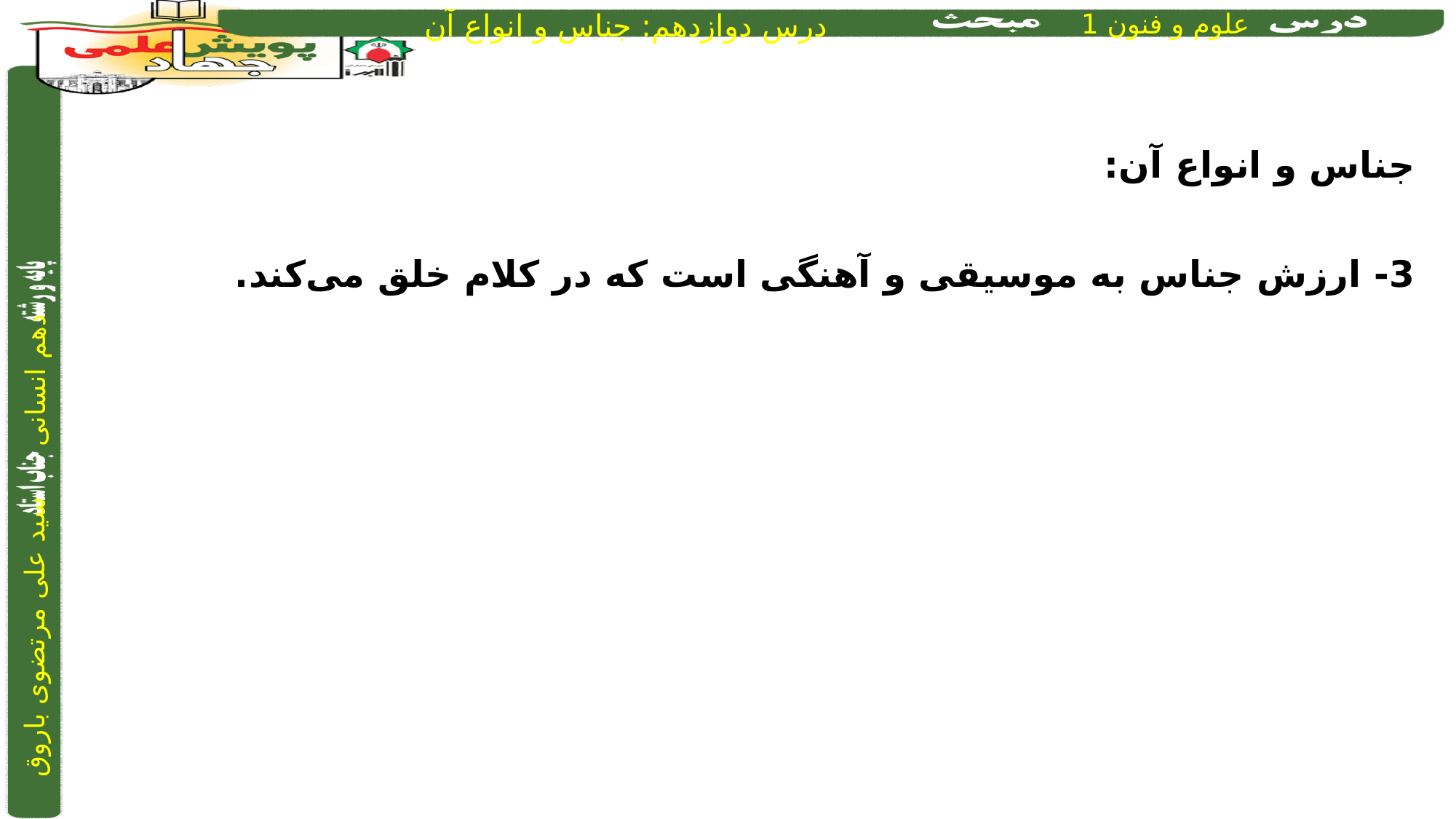

جناس و انواع آن:
3- ارزش جناس به موسیقی و آهنگی است که در کلام خلق می‌کند.